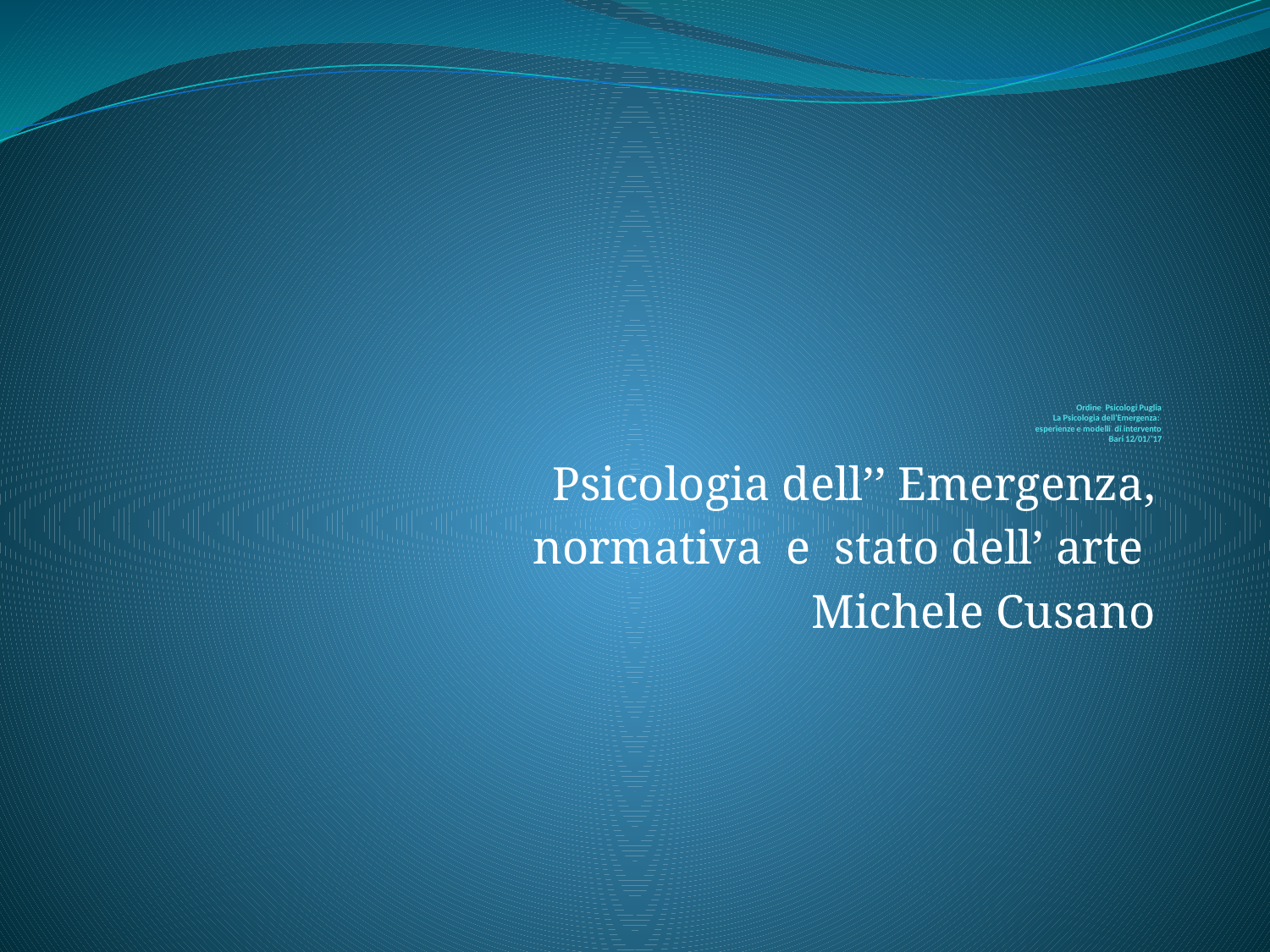

# Ordine  Psicologi Puglia La Psicologia dell’Emergenza: esperienze e modelli  di intervento Bari 12/01/’17
Psicologia dell’’ Emergenza,
normativa  e  stato dell’ arte
Michele Cusano